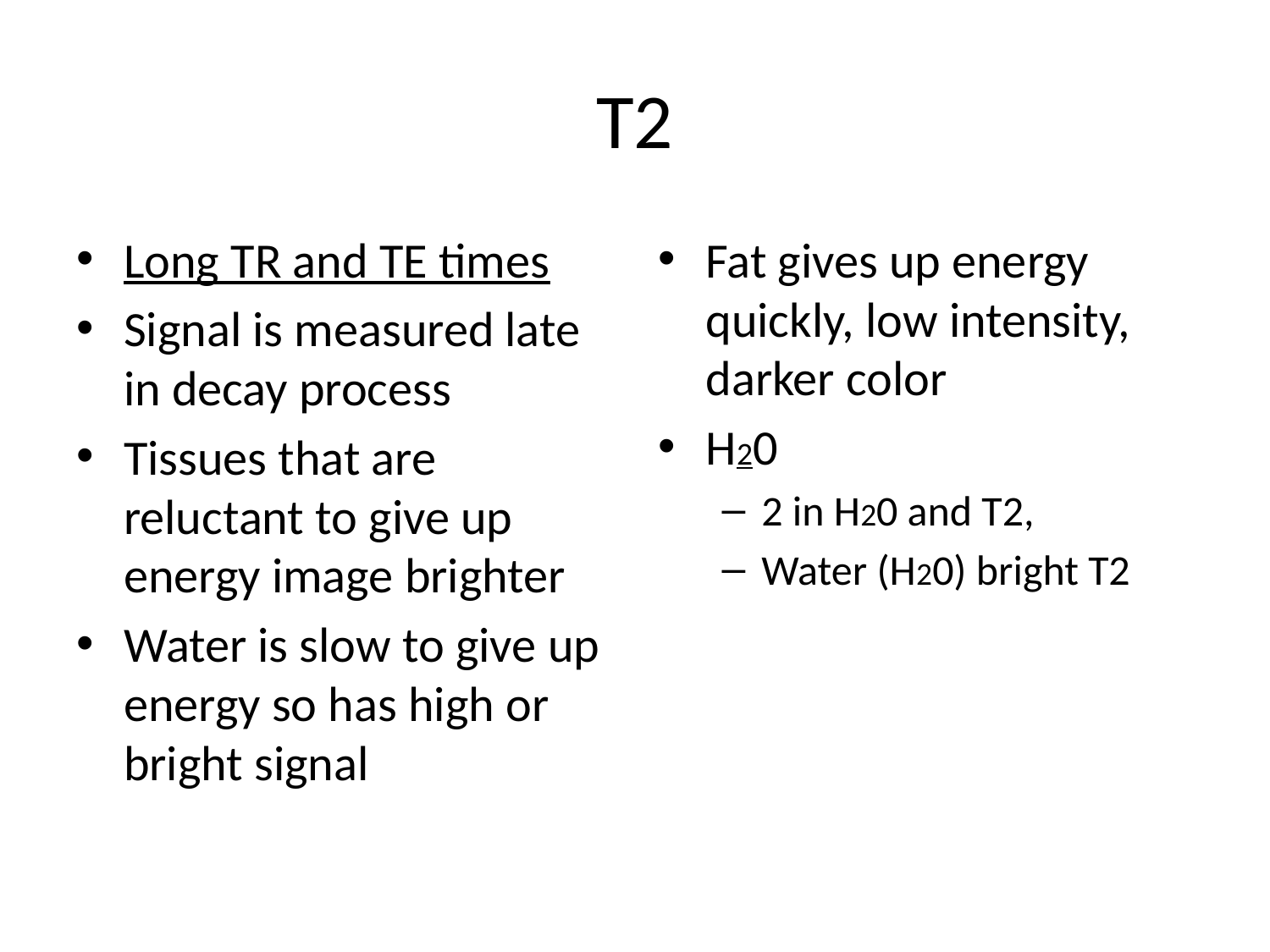

# T2
Long TR and TE times
Signal is measured late in decay process
Tissues that are reluctant to give up energy image brighter
Water is slow to give up energy so has high or bright signal
Fat gives up energy quickly, low intensity, darker color
H20
2 in H20 and T2,
Water (H20) bright T2